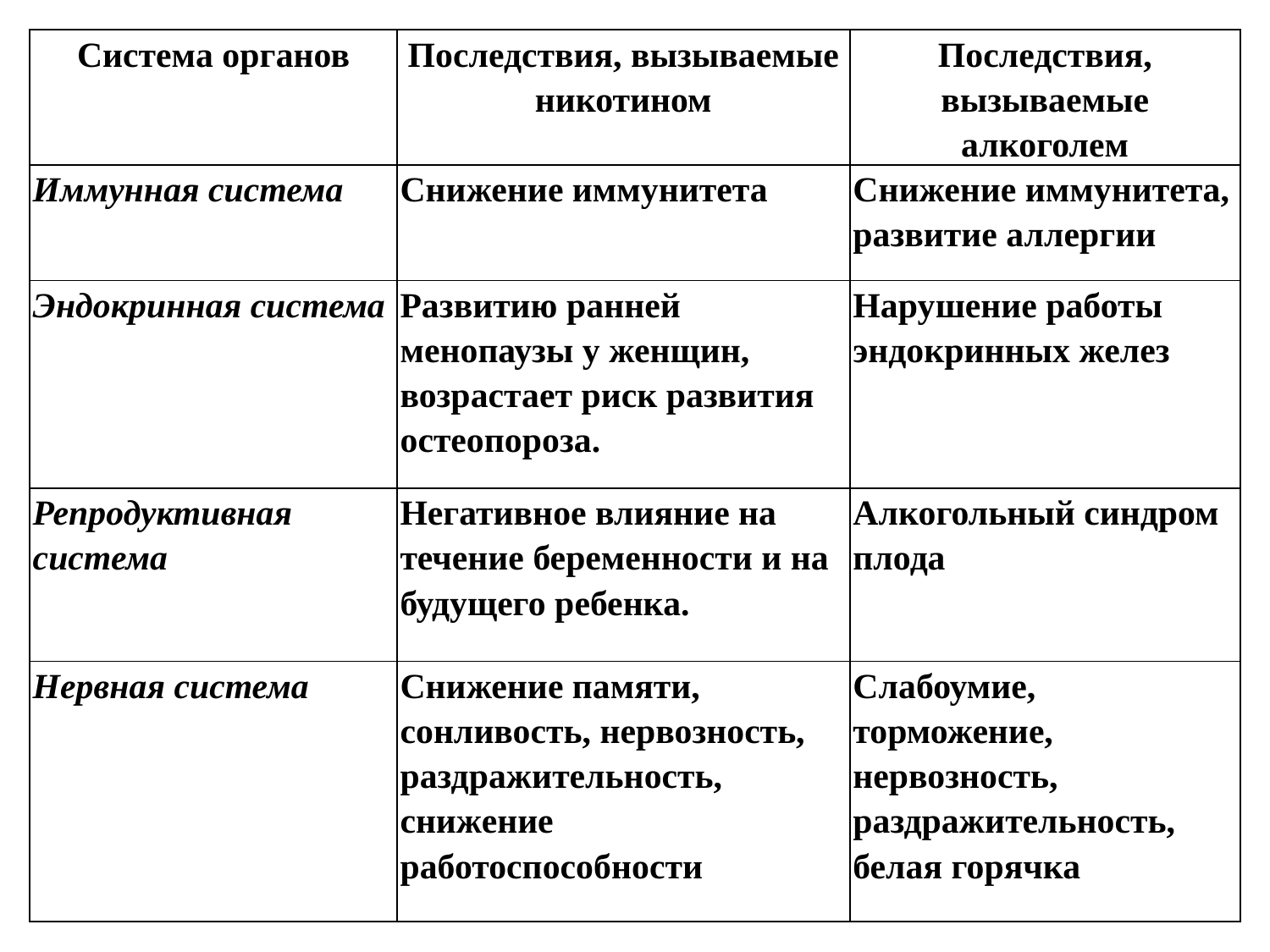

| Система органов | Последствия, вызываемые никотином | Последствия, вызываемые алкоголем |
| --- | --- | --- |
| Иммунная система | Снижение иммунитета | Снижение иммунитета, развитие аллергии |
| Эндокринная система | Развитию ранней менопаузы у женщин, возрастает риск развития остеопороза. | Нарушение работы эндокринных желез |
| Репродуктивная система | Негативное влияние на течение беременности и на будущего ребенка. | Алкогольный синдром плода |
| Нервная система | Снижение памяти, сонливость, нервозность, раздражительность, снижение работоспособности | Слабоумие, торможение, нервозность, раздражительность, белая горячка |